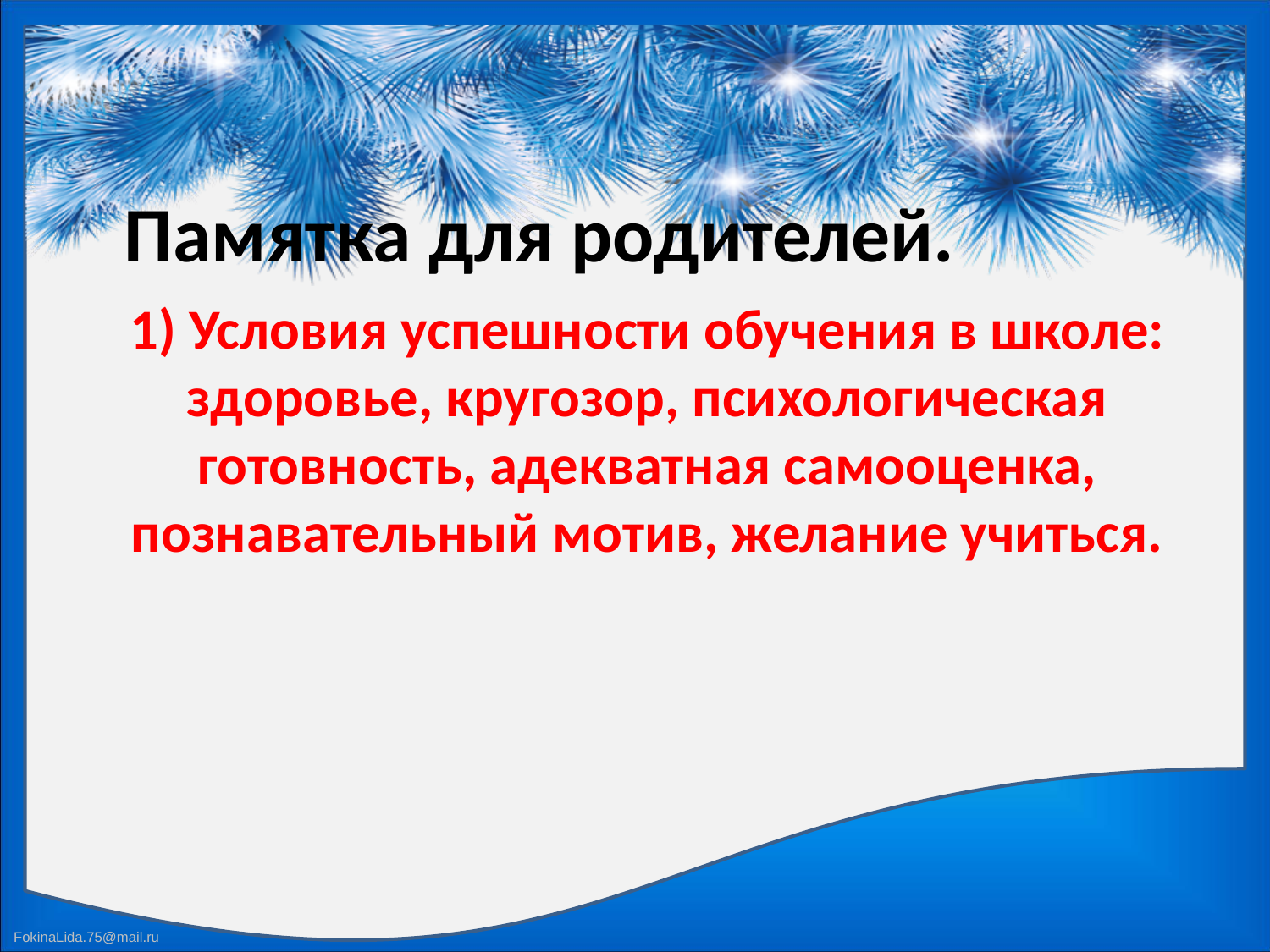

# Памятка для родителей.
1) Условия успешности обучения в школе: здоровье, кругозор, психологическая готовность, адекватная самооценка, познавательный мотив, желание учиться.